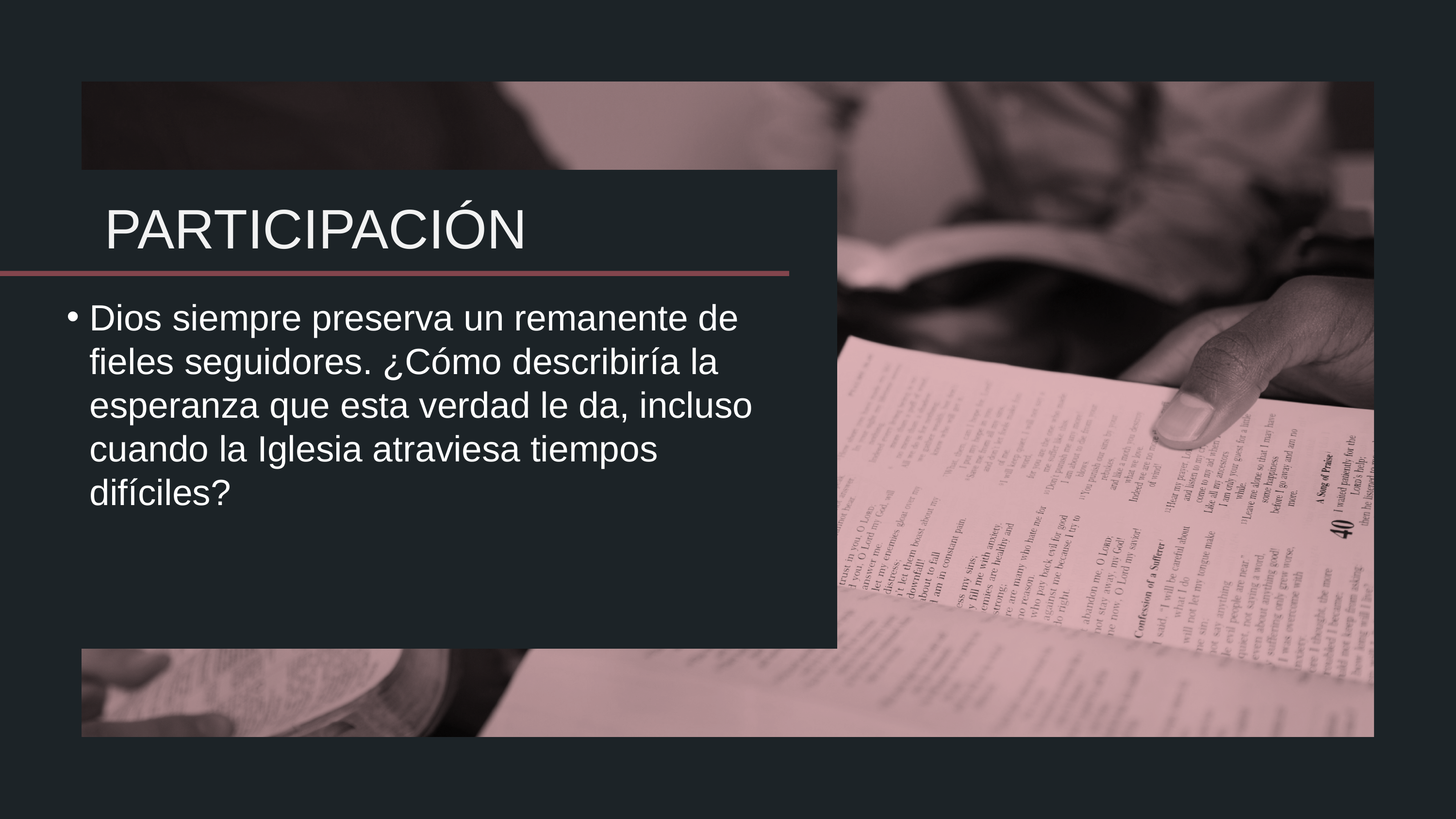

Dios siempre preserva un remanente de fieles seguidores. ¿Cómo describiría la esperanza que esta verdad le da, incluso cuando la Iglesia atraviesa tiempos difíciles?